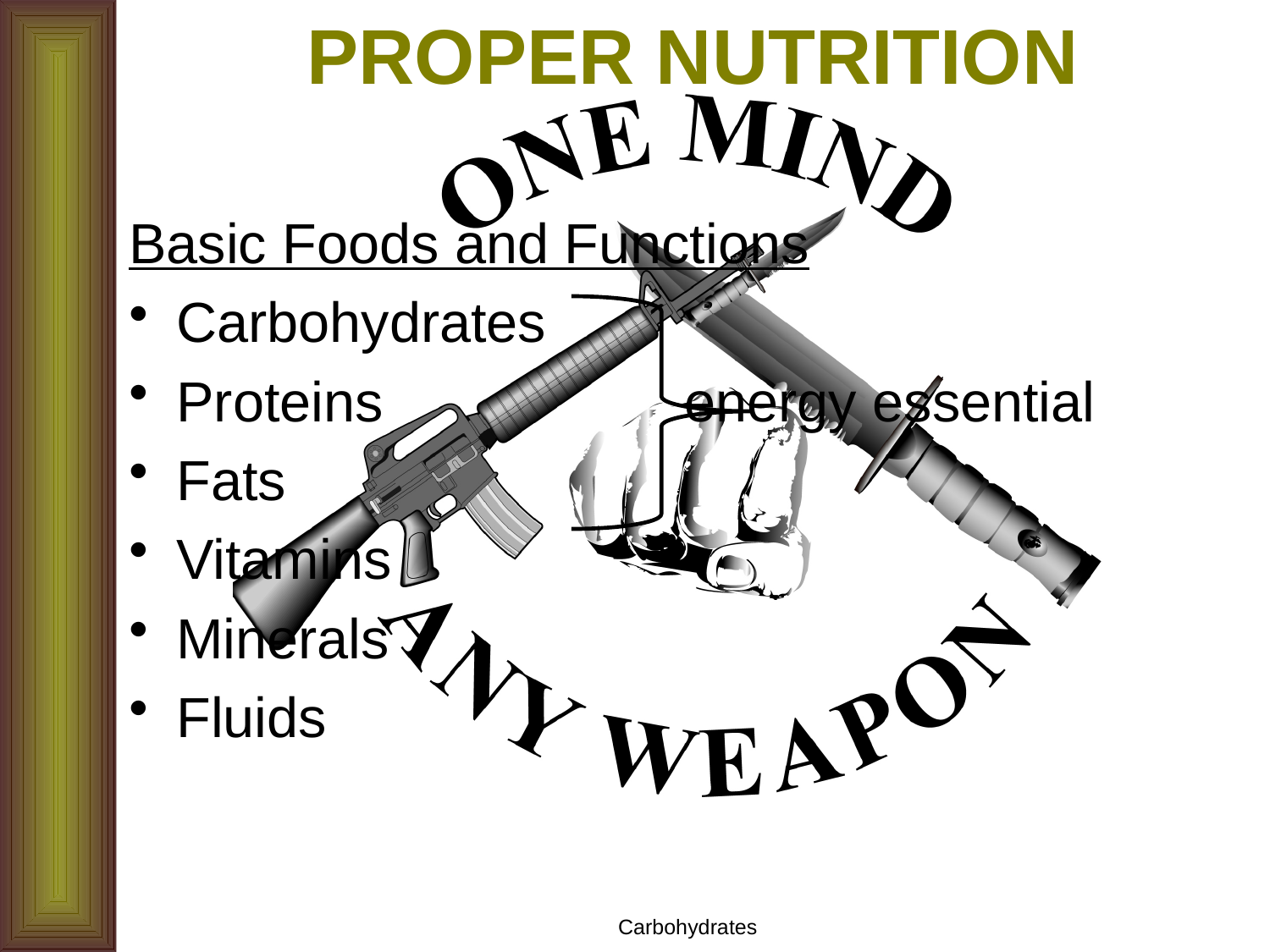

# PROPER NUTRITION
Basic Foods and Functions
Carbohydrates
Proteins			energy essential
Fats
Vitamins
Minerals
Fluids

Carbohydrates